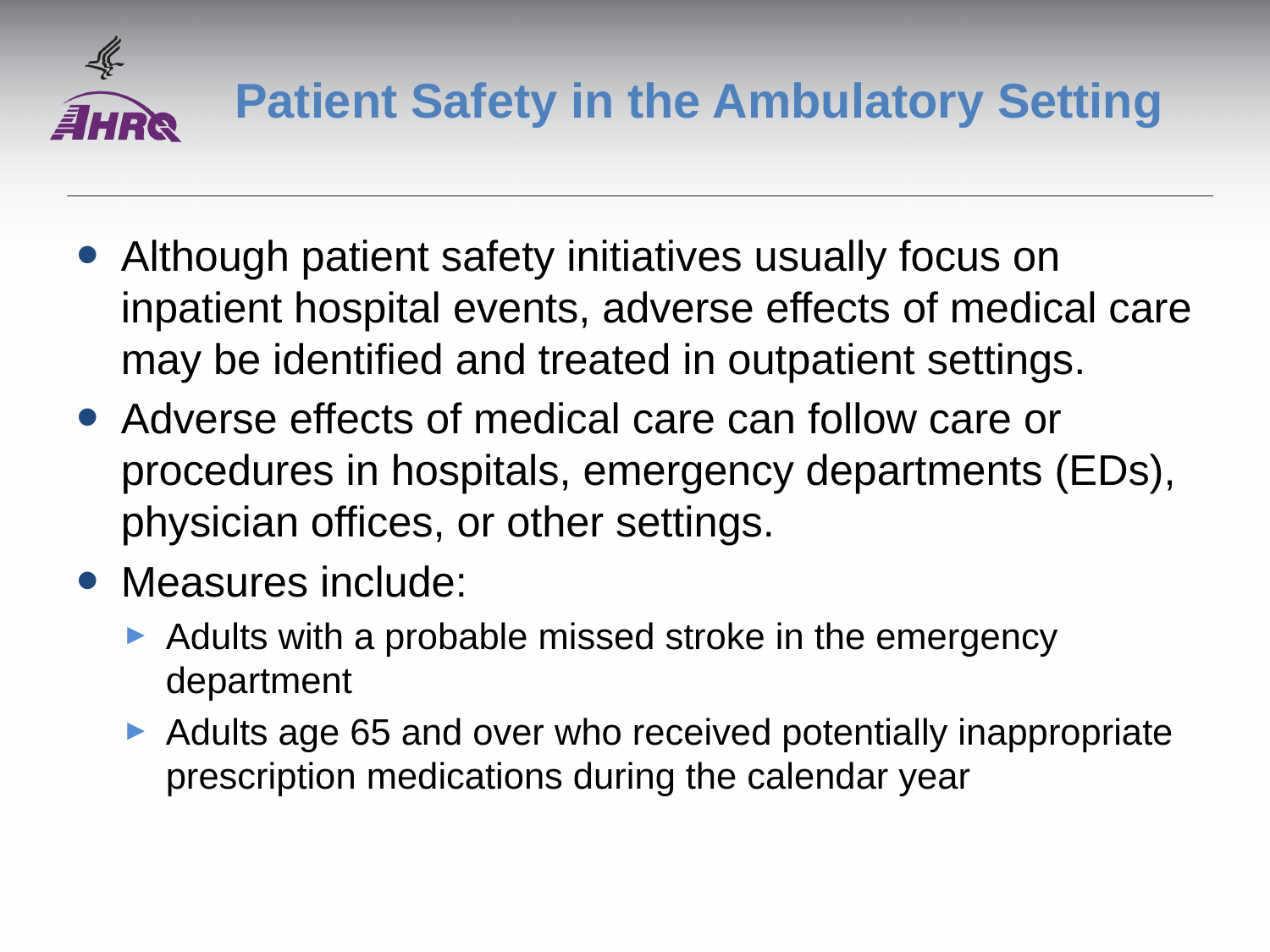

# Patient Safety in the Ambulatory Setting
Although patient safety initiatives usually focus on inpatient hospital events, adverse effects of medical care may be identified and treated in outpatient settings.
Adverse effects of medical care can follow care or procedures in hospitals, emergency departments (EDs), physician offices, or other settings.
Measures include:
Adults with a probable missed stroke in the emergency department
Adults age 65 and over who received potentially inappropriate prescription medications during the calendar year